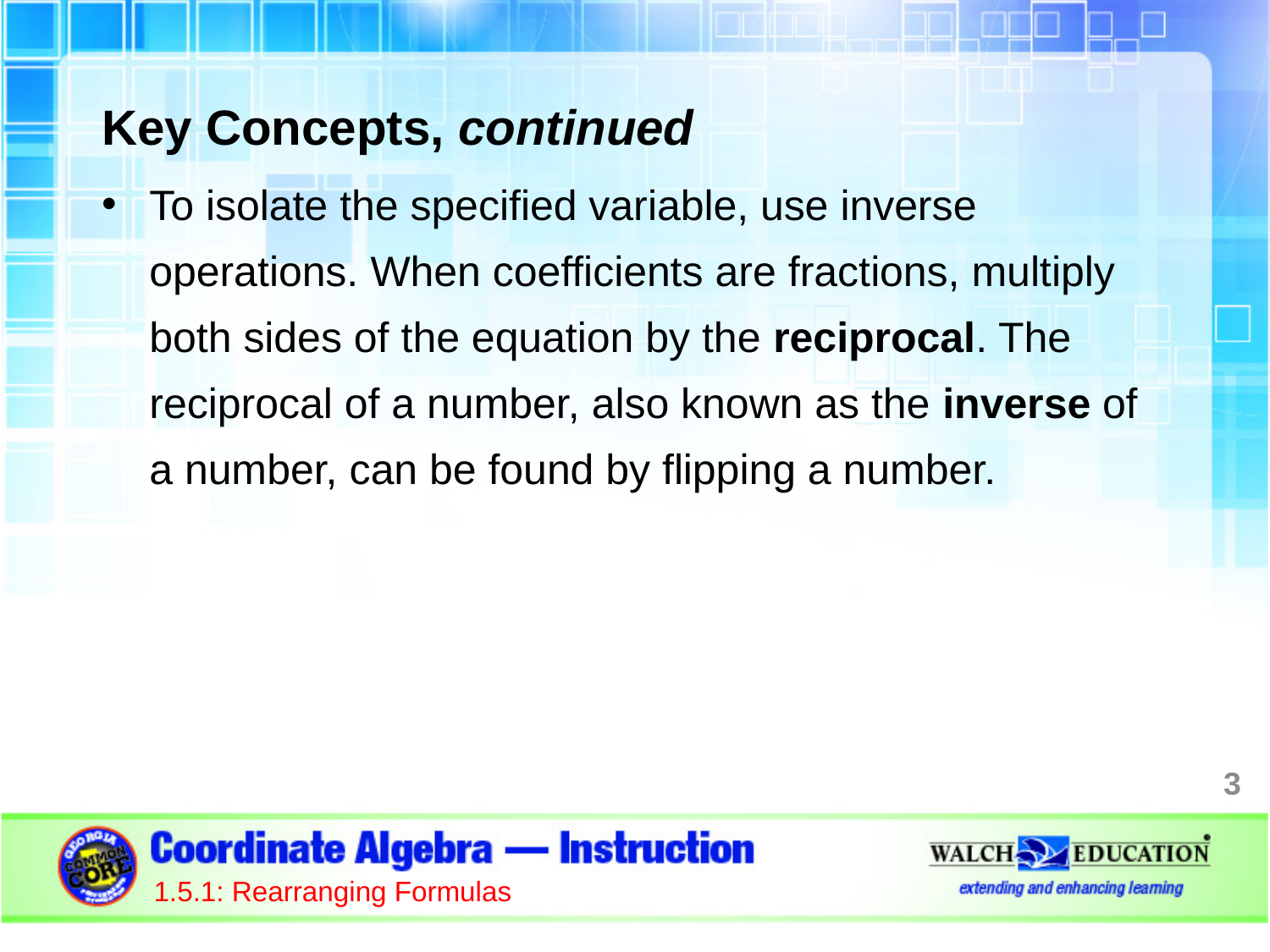

Key Concepts, continued
To isolate the specified variable, use inverse operations. When coefficients are fractions, multiply both sides of the equation by the reciprocal. The reciprocal of a number, also known as the inverse of a number, can be found by flipping a number.
3
1.5.1: Rearranging Formulas